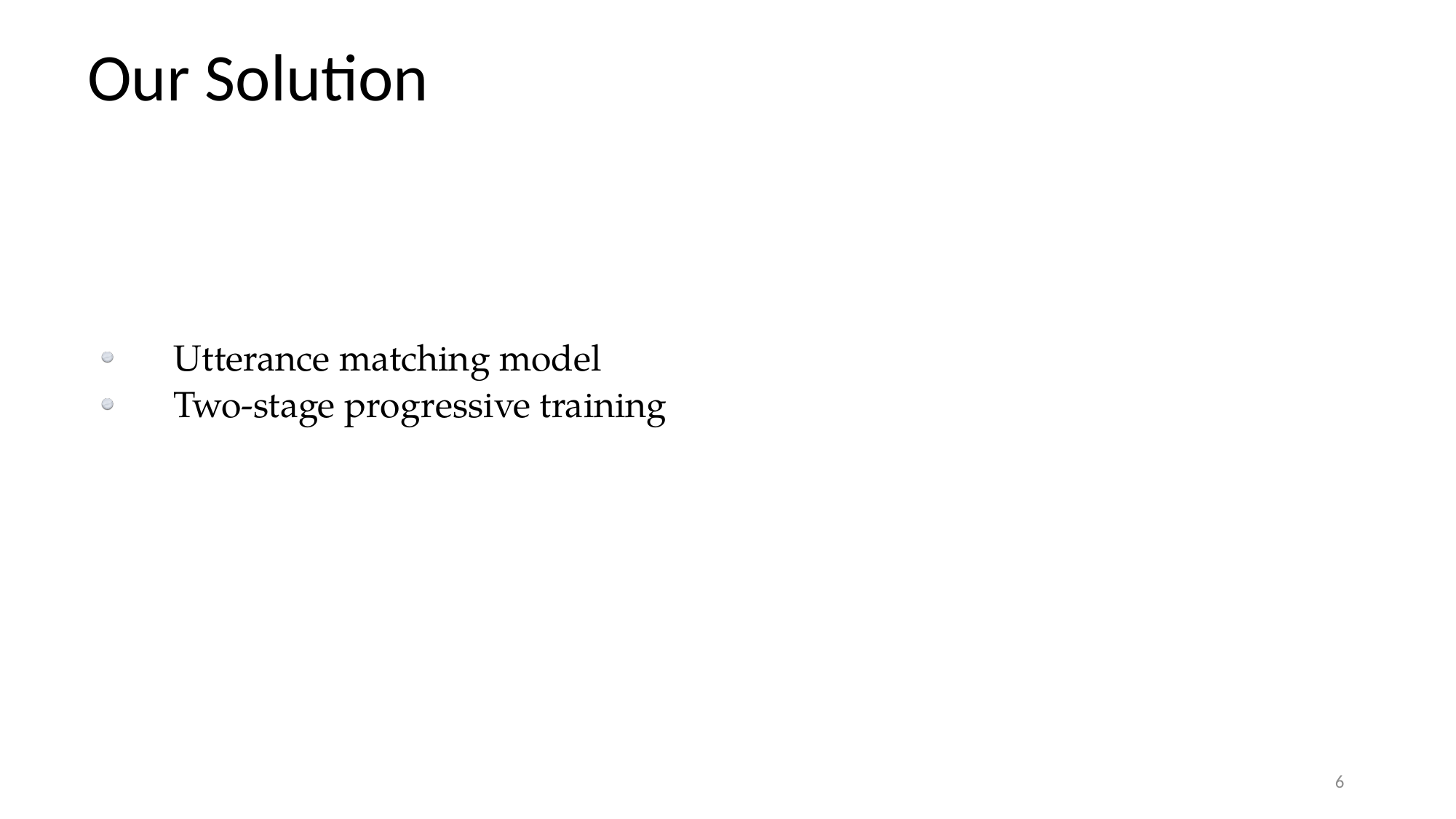

# Our Solution
Utterance matching model
Two-stage progressive training

6